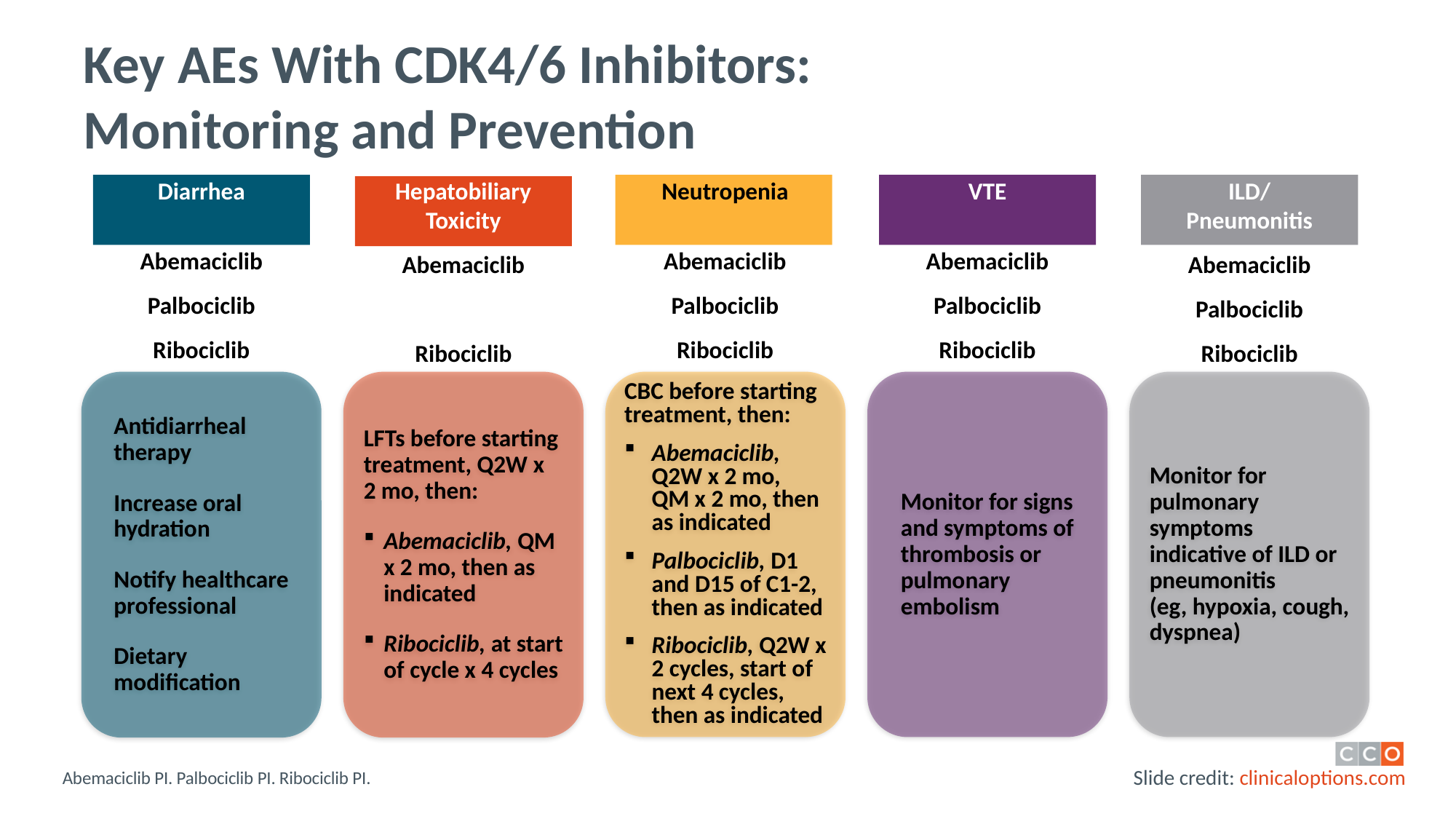

# Key AEs With CDK4/6 Inhibitors: Monitoring and Prevention
Diarrhea
Abemaciclib
Palbociclib
Ribociclib
Hepatobiliary Toxicity
Abemaciclib

Ribociclib

LFTs before starting treatment, Q2W x
2 mo, then:
Abemaciclib, QM x 2 mo, then as indicated
Ribociclib, at start of cycle x 4 cycles
Neutropenia
Abemaciclib
Palbociclib
Ribociclib
VTE
Abemaciclib
Palbociclib
Ribociclib
ILD/
Pneumonitis
Abemaciclib
Palbociclib
Ribociclib

Monitor for pulmonary symptoms indicative of ILD or pneumonitis
(eg, hypoxia, cough, dyspnea)

Antidiarrheal therapy
Increase oral hydration
Notify healthcare professional
Dietary modification
CBC before starting treatment, then:
Abemaciclib, Q2W x 2 mo,
QM x 2 mo, then as indicated
Palbociclib, D1 and D15 of C1-2, then as indicated
Ribociclib, Q2W x 2 cycles, start of next 4 cycles, then as indicated
Monitor for signs and symptoms of thrombosis or pulmonary embolism
Abemaciclib PI. Palbociclib PI. Ribociclib PI.